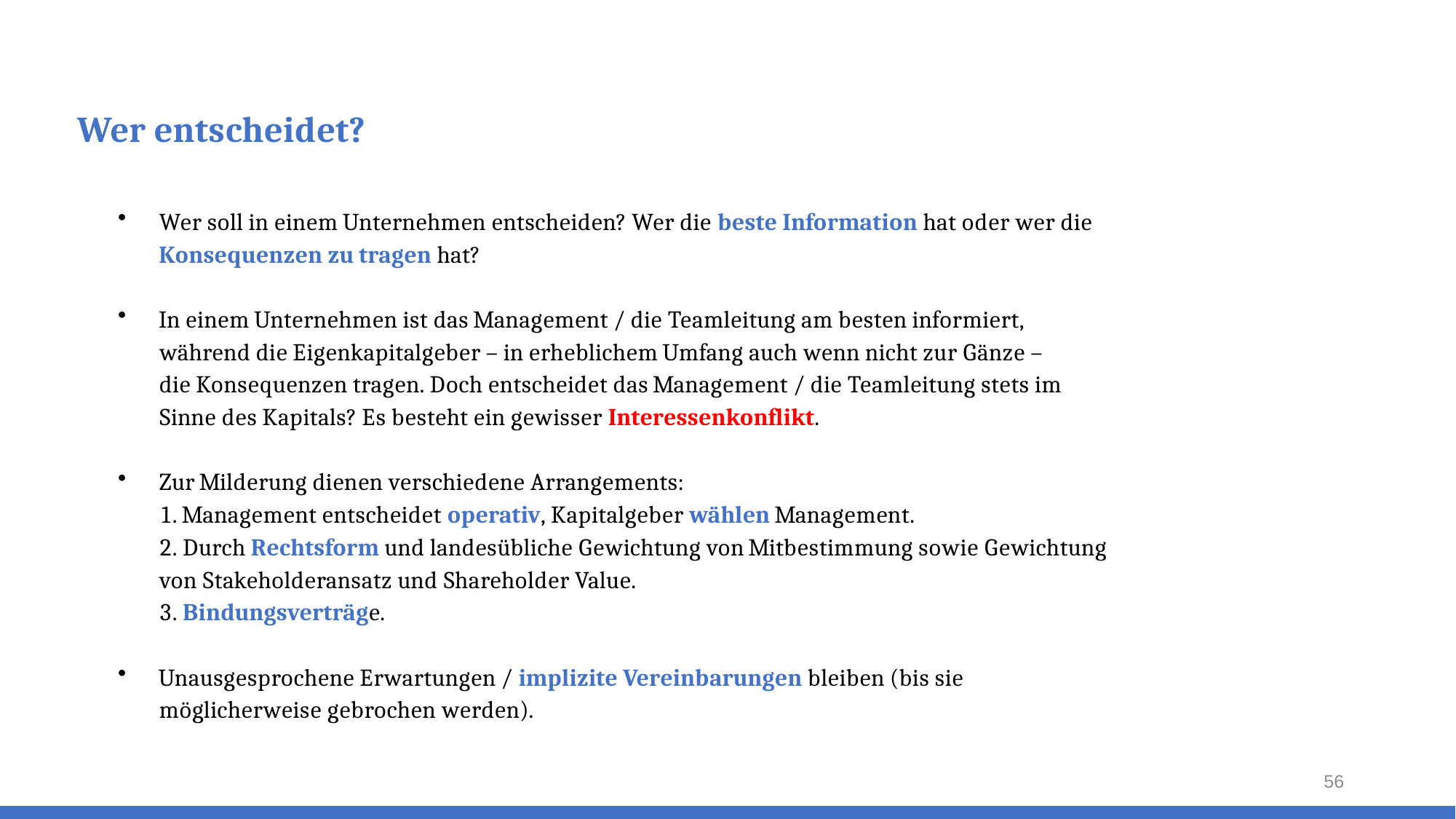

# Wer entscheidet?
Wer soll in einem Unternehmen entscheiden? Wer die beste Information hat oder wer die Konsequenzen zu tragen hat?
In einem Unternehmen ist das Management / die Teamleitung am besten informiert, während die Eigenkapitalgeber – in erheblichem Umfang auch wenn nicht zur Gänze –
die Konsequenzen tragen. Doch entscheidet das Management / die Teamleitung stets im Sinne des Kapitals? Es besteht ein gewisser Interessenkonflikt.
Zur Milderung dienen verschiedene Arrangements:
1. Management entscheidet operativ, Kapitalgeber wählen Management.
2. Durch Rechtsform und landesübliche Gewichtung von Mitbestimmung sowie Gewichtung von Stakeholderansatz und Shareholder Value.
3. Bindungsverträge.
Unausgesprochene Erwartungen / implizite Vereinbarungen bleiben (bis sie möglicherweise gebrochen werden).

56